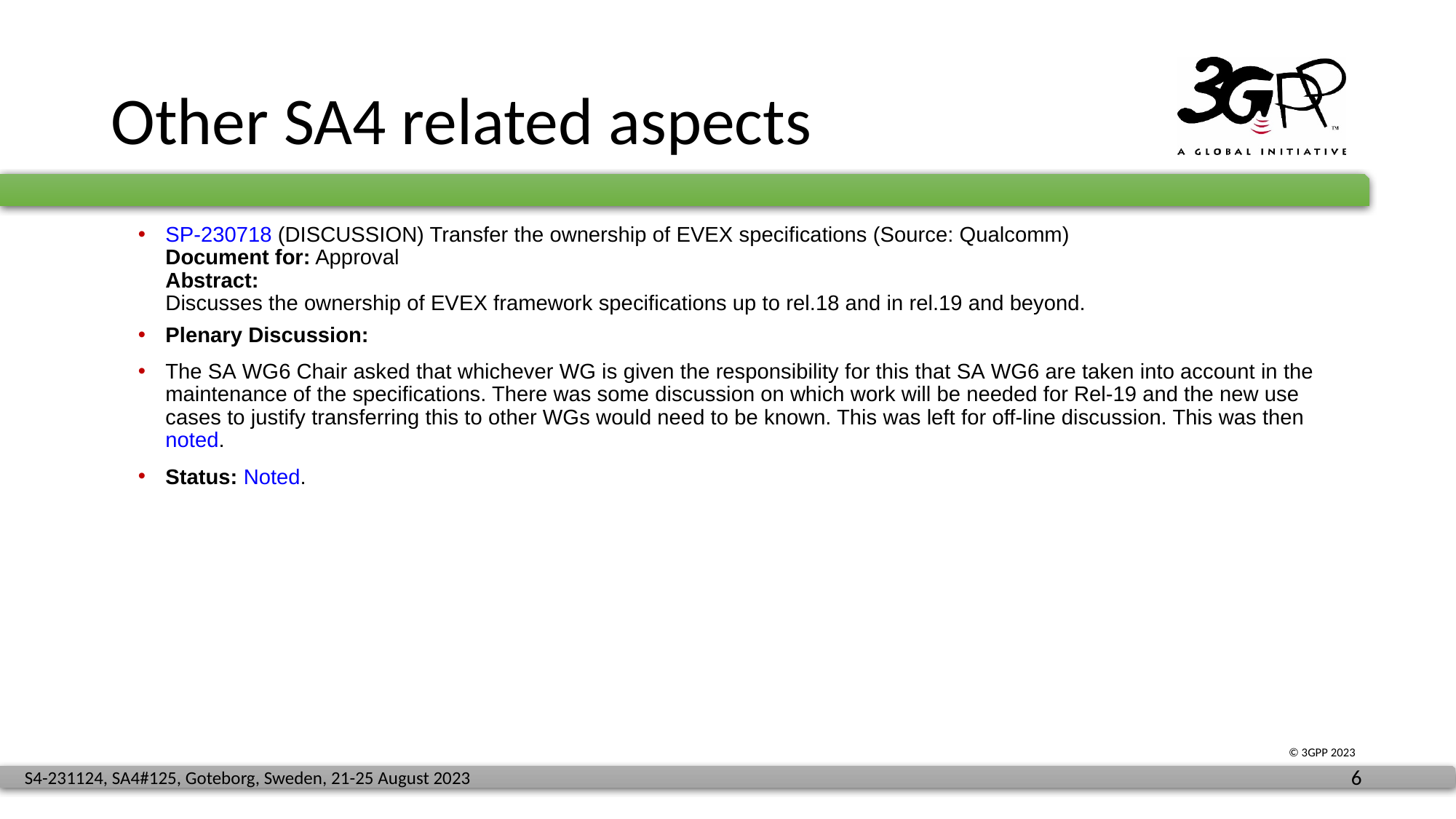

# Other SA4 related aspects
SP-230718 (DISCUSSION) Transfer the ownership of EVEX specifications (Source: Qualcomm)
Document for: Approval
Abstract:
Discusses the ownership of EVEX framework specifications up to rel.18 and in rel.19 and beyond.
Plenary Discussion:
The SA WG6 Chair asked that whichever WG is given the responsibility for this that SA WG6 are taken into account in the maintenance of the specifications. There was some discussion on which work will be needed for Rel-19 and the new use cases to justify transferring this to other WGs would need to be known. This was left for off-line discussion. This was then noted.
Status: Noted.